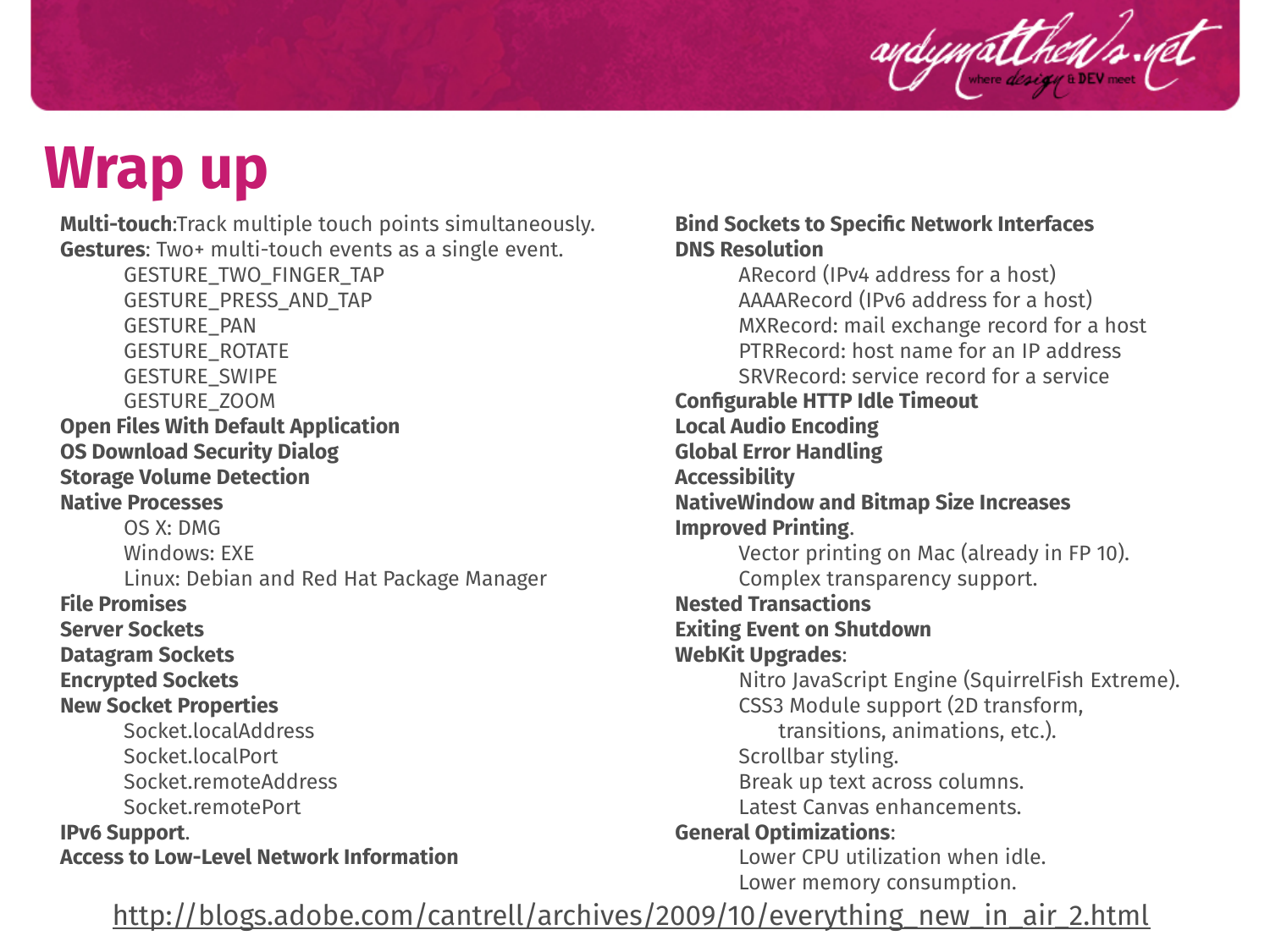

Wrap up
Multi-touch:Track multiple touch points simultaneously.
Gestures: Two+ multi-touch events as a single event.
GESTURE_TWO_FINGER_TAP
GESTURE_PRESS_AND_TAP
GESTURE_PAN
GESTURE_ROTATE
GESTURE_SWIPE
GESTURE_ZOOM
Open Files With Default Application
OS Download Security Dialog
Storage Volume Detection
Native Processes
OS X: DMG
Windows: EXE
Linux: Debian and Red Hat Package Manager
File Promises
Server Sockets
Datagram Sockets
Encrypted Sockets
New Socket Properties
Socket.localAddress
Socket.localPort
Socket.remoteAddress
Socket.remotePort
IPv6 Support.
Access to Low-Level Network Information
Bind Sockets to Specific Network Interfaces
DNS Resolution
ARecord (IPv4 address for a host)
AAAARecord (IPv6 address for a host)
MXRecord: mail exchange record for a host
PTRRecord: host name for an IP address
SRVRecord: service record for a service
Configurable HTTP Idle Timeout
Local Audio Encoding
Global Error Handling
Accessibility
NativeWindow and Bitmap Size Increases
Improved Printing.
Vector printing on Mac (already in FP 10).
Complex transparency support.
Nested Transactions
Exiting Event on Shutdown
WebKit Upgrades:
Nitro JavaScript Engine (SquirrelFish Extreme).
CSS3 Module support (2D transform,
	transitions, animations, etc.).
Scrollbar styling.
Break up text across columns.
Latest Canvas enhancements.
General Optimizations:
Lower CPU utilization when idle.
Lower memory consumption.
http://blogs.adobe.com/cantrell/archives/2009/10/everything_new_in_air_2.html